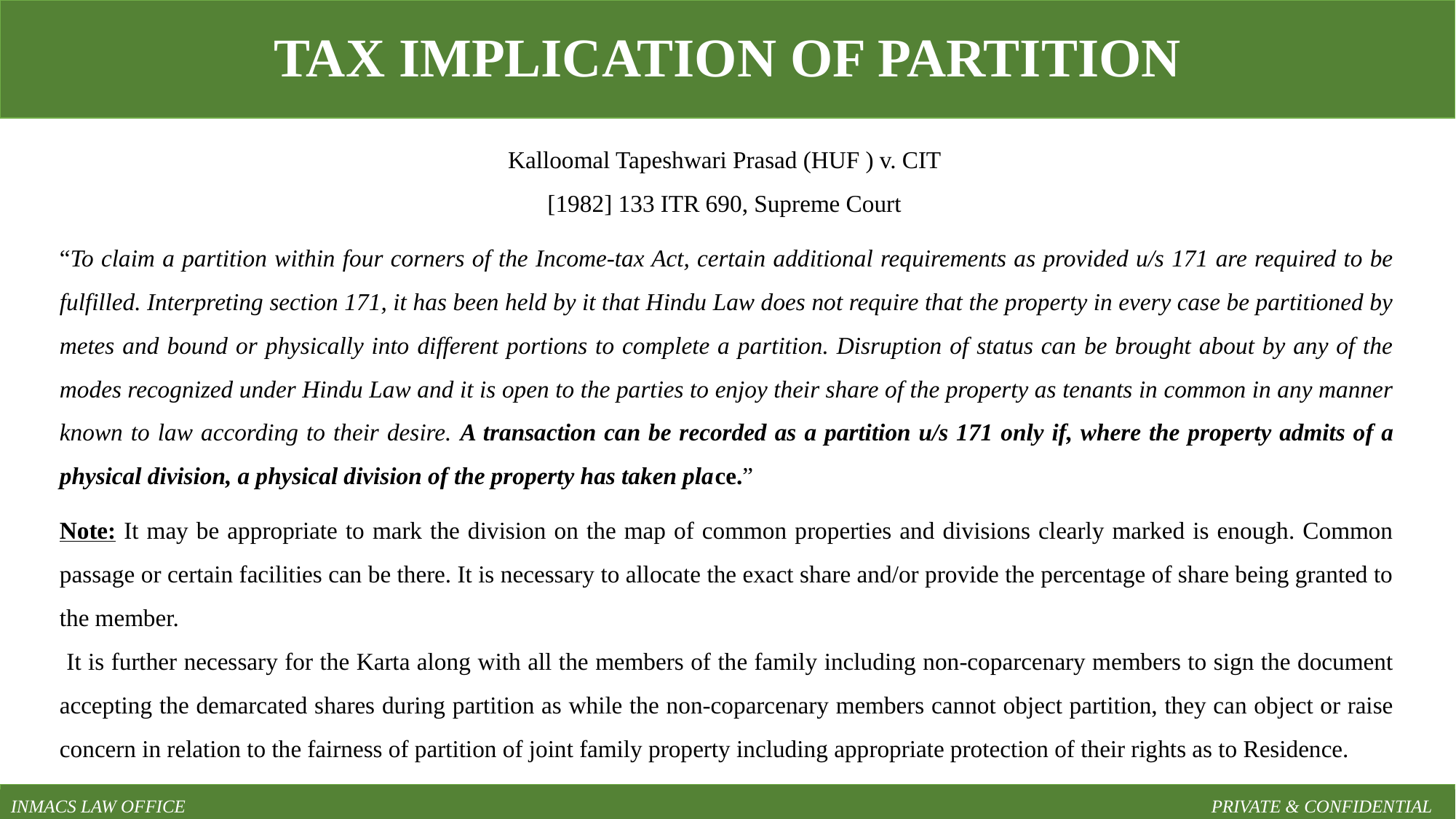

TAX IMPLICATION OF PARTITION
Kalloomal Tapeshwari Prasad (HUF ) v. CIT
[1982] 133 ITR 690, Supreme Court

“To claim a partition within four corners of the Income-tax Act, certain additional requirements as provided u/s 171 are required to be fulfilled. Interpreting section 171, it has been held by it that Hindu Law does not require that the property in every case be partitioned by metes and bound or physically into different portions to complete a partition. Disruption of status can be brought about by any of the modes recognized under Hindu Law and it is open to the parties to enjoy their share of the property as tenants in common in any manner known to law according to their desire. A transaction can be recorded as a partition u/s 171 only if, where the property admits of a physical division, a physical division of the property has taken place.”

Note: It may be appropriate to mark the division on the map of common properties and divisions clearly marked is enough. Common passage or certain facilities can be there. It is necessary to allocate the exact share and/or provide the percentage of share being granted to the member.
 It is further necessary for the Karta along with all the members of the family including non-coparcenary members to sign the document accepting the demarcated shares during partition as while the non-coparcenary members cannot object partition, they can object or raise concern in relation to the fairness of partition of joint family property including appropriate protection of their rights as to Residence.

INMACS LAW OFFICE										PRIVATE & CONFIDENTIAL